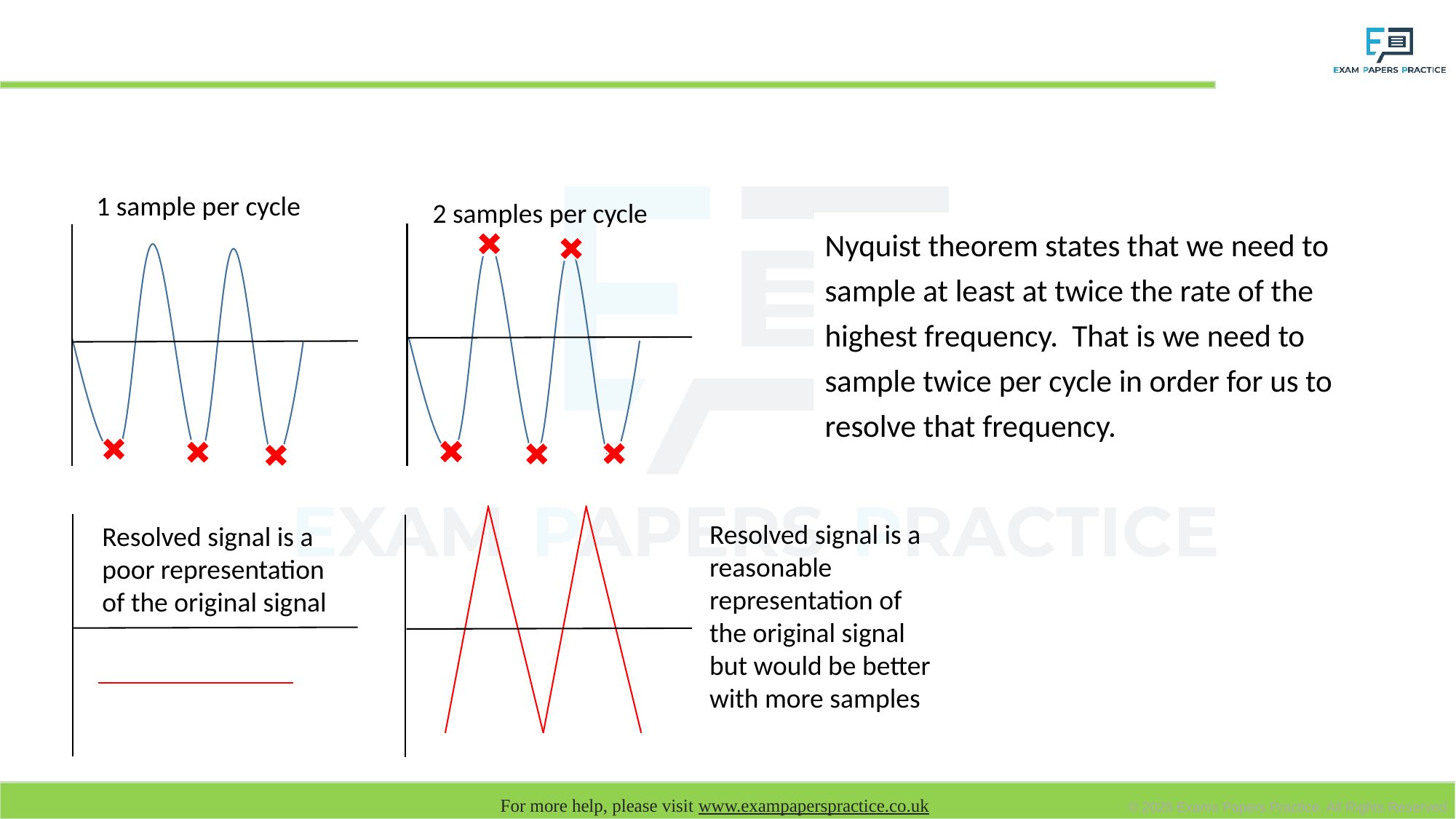

# Nyquist Theorem
1 sample per cycle
2 samples per cycle
Nyquist theorem states that we need to sample at least at twice the rate of the highest frequency.  That is we need to sample twice per cycle in order for us to resolve that frequency.

Resolved signal is a reasonable representation of the original signal but would be better with more samples

Resolved signal is a poor representation of the original signal